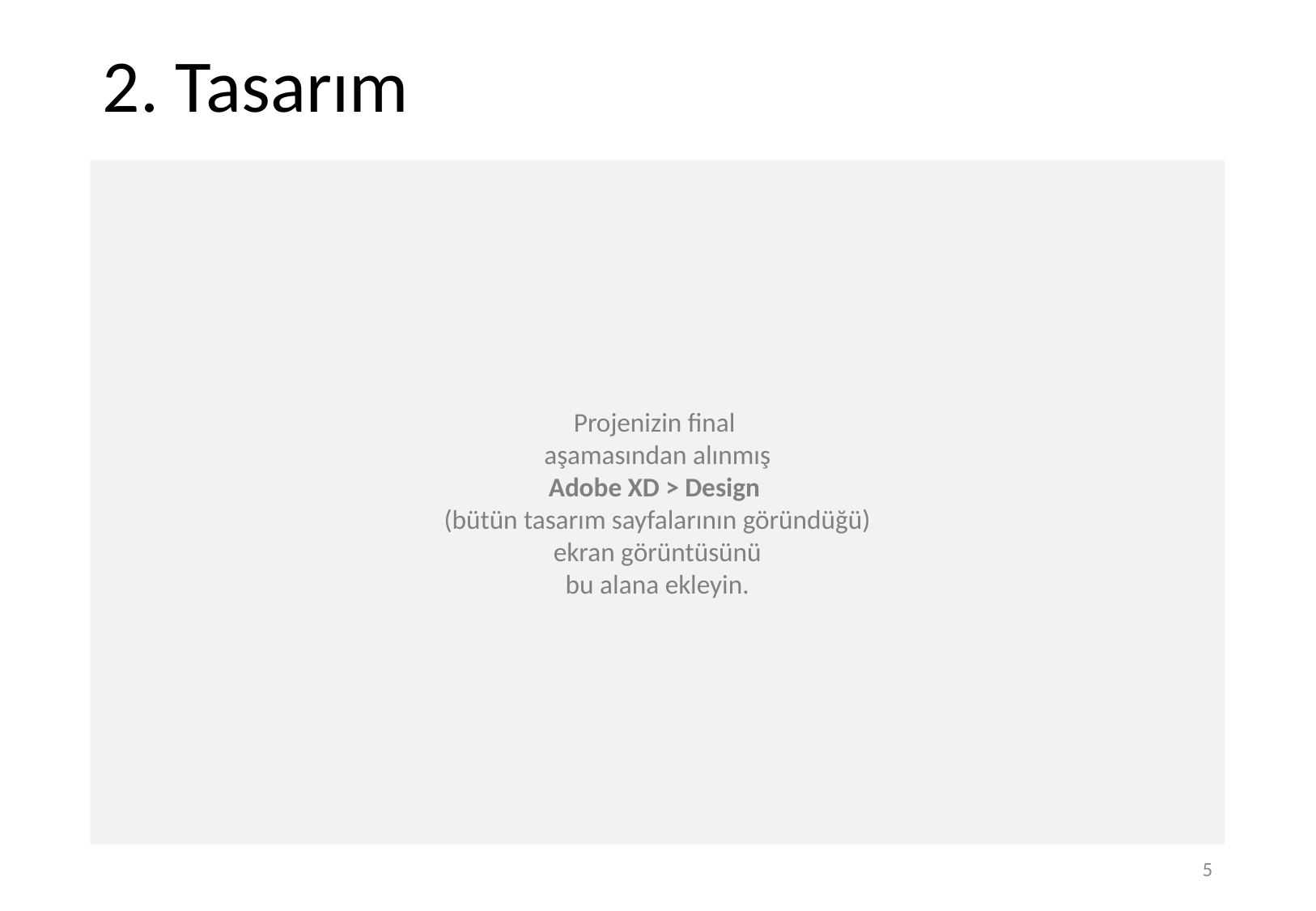

# 2. Tasarım
Projenizin final
aşamasından alınmış
Adobe XD > Design
(bütün tasarım sayfalarının göründüğü)
ekran görüntüsünü
bu alana ekleyin.
5